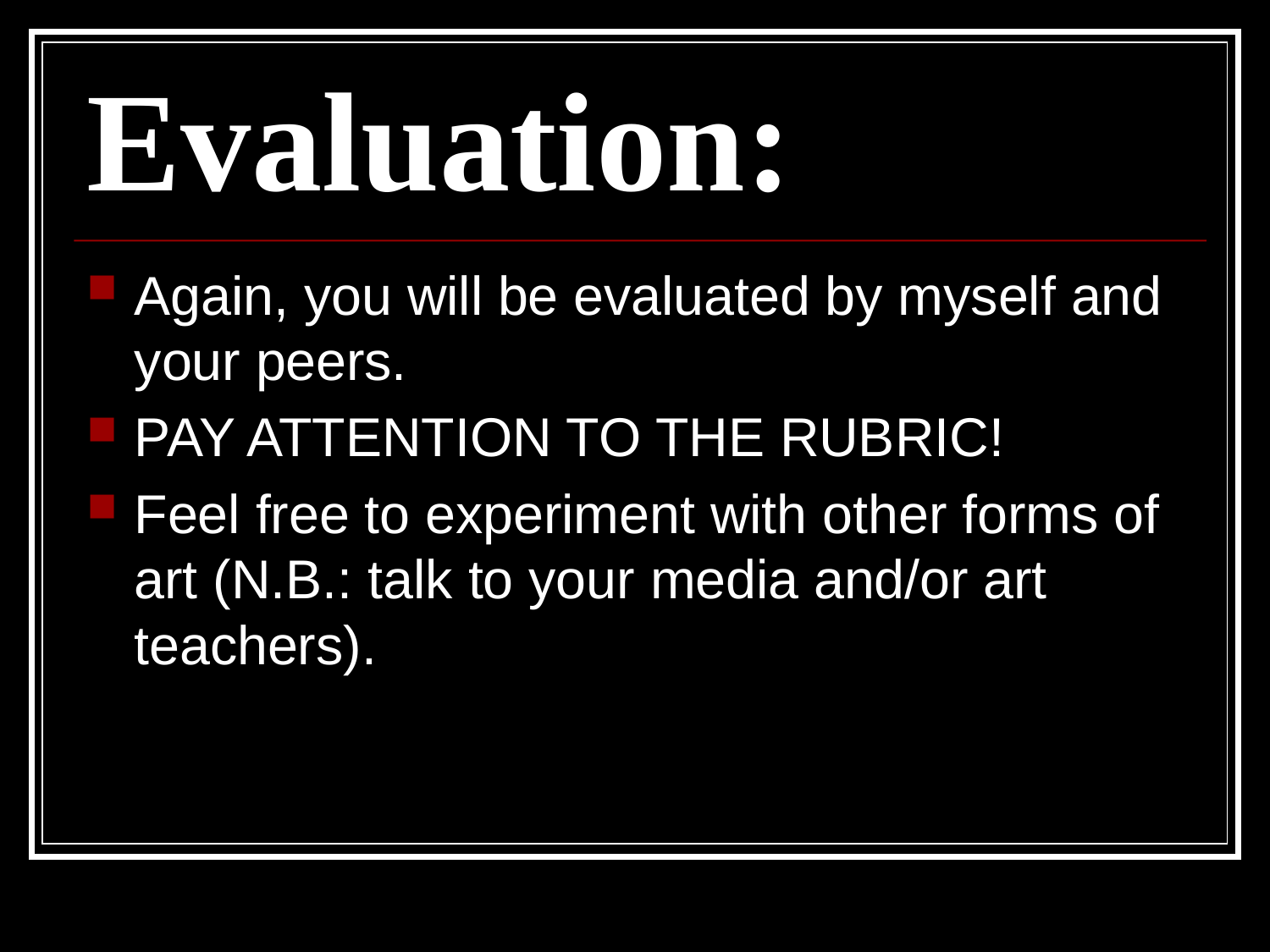

# Evaluation:
Again, you will be evaluated by myself and your peers.
PAY ATTENTION TO THE RUBRIC!
Feel free to experiment with other forms of art (N.B.: talk to your media and/or art teachers).